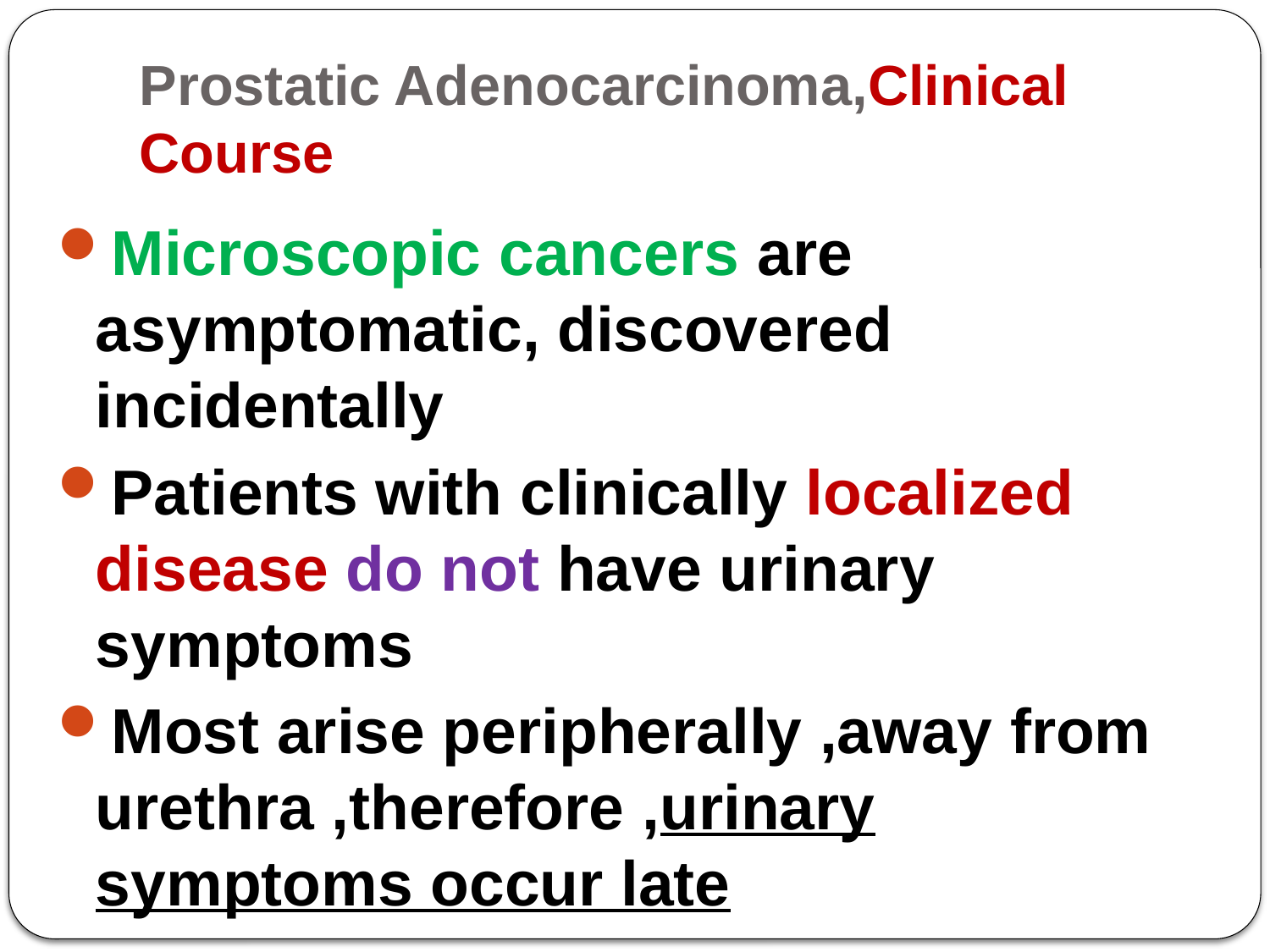

# Prostatic Adenocarcinoma,Clinical Course
Microscopic cancers are asymptomatic, discovered incidentally
Patients with clinically localized disease do not have urinary symptoms
Most arise peripherally ,away from urethra ,therefore ,urinary symptoms occur late